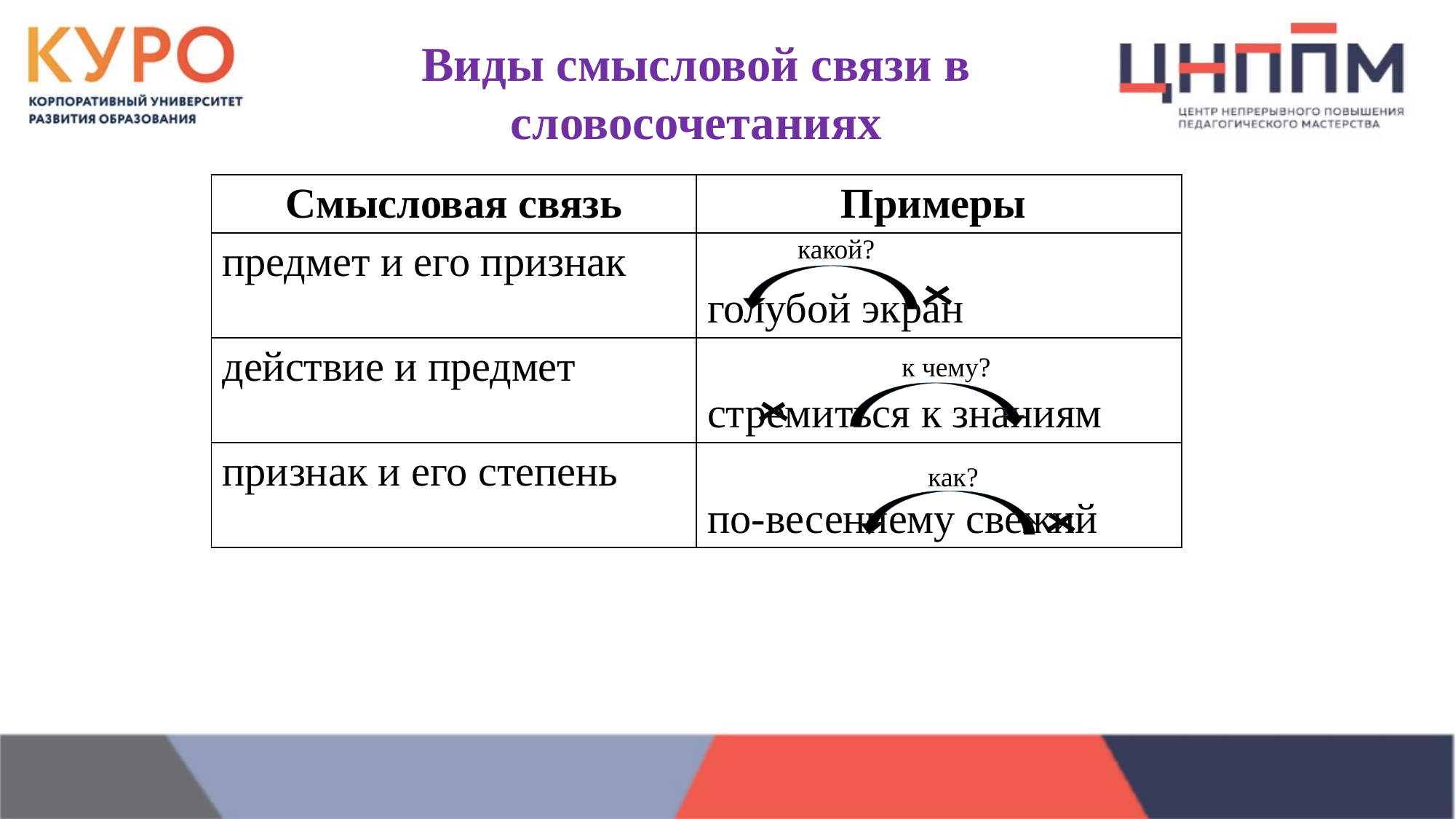

Виды смысловой связи в словосочетаниях
| Смысловая связь | Примеры |
| --- | --- |
| предмет и его признак | голубой экран |
| действие и предмет | стремиться к знаниям |
| признак и его степень | по-весеннему свежий |
какой?

к чему?

как?